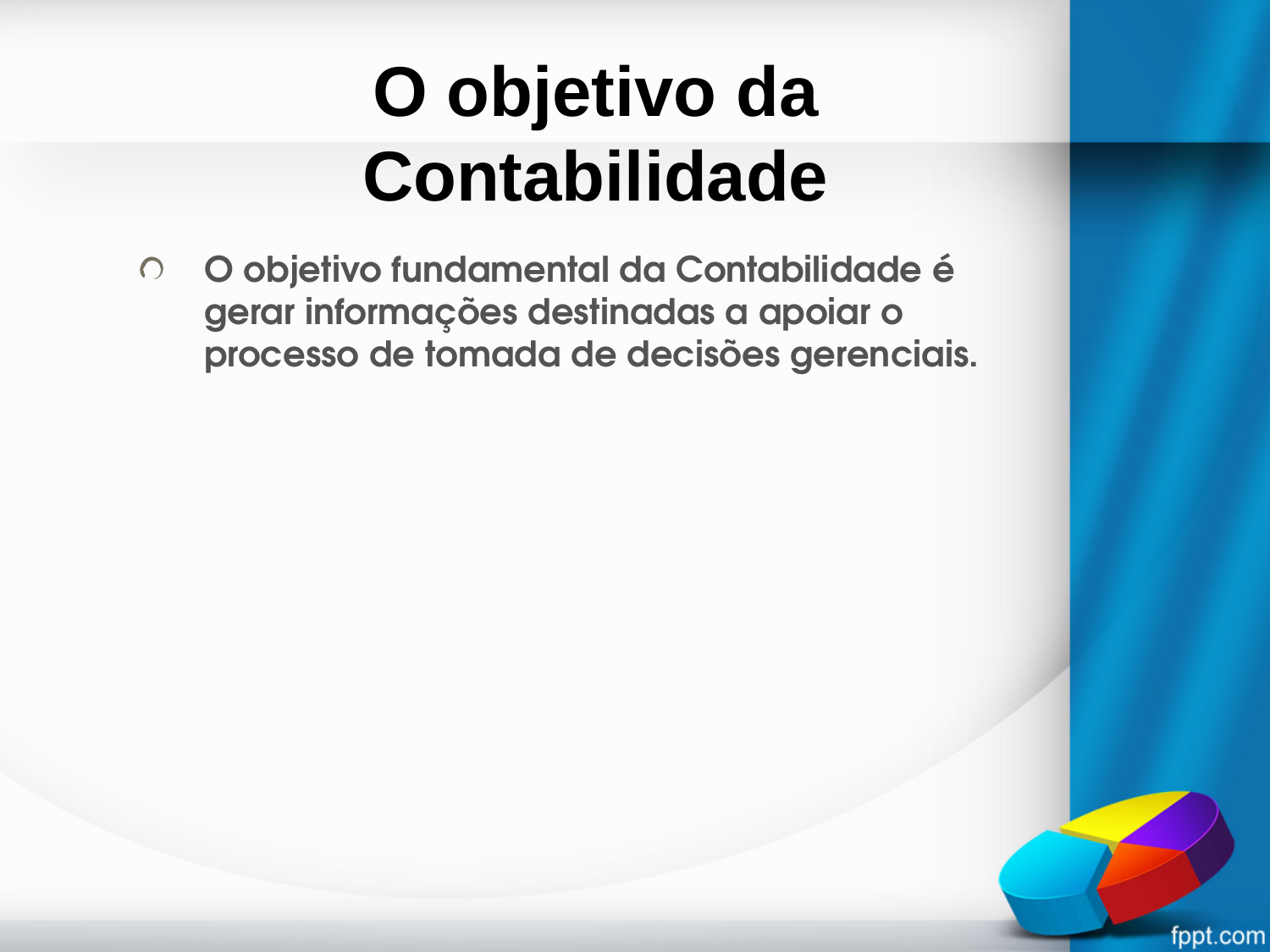

# O objetivo da Contabilidade
O objetivo fundamental da Contabilidade é gerar informações destinadas a apoiar o processo de tomada de decisões gerenciais.